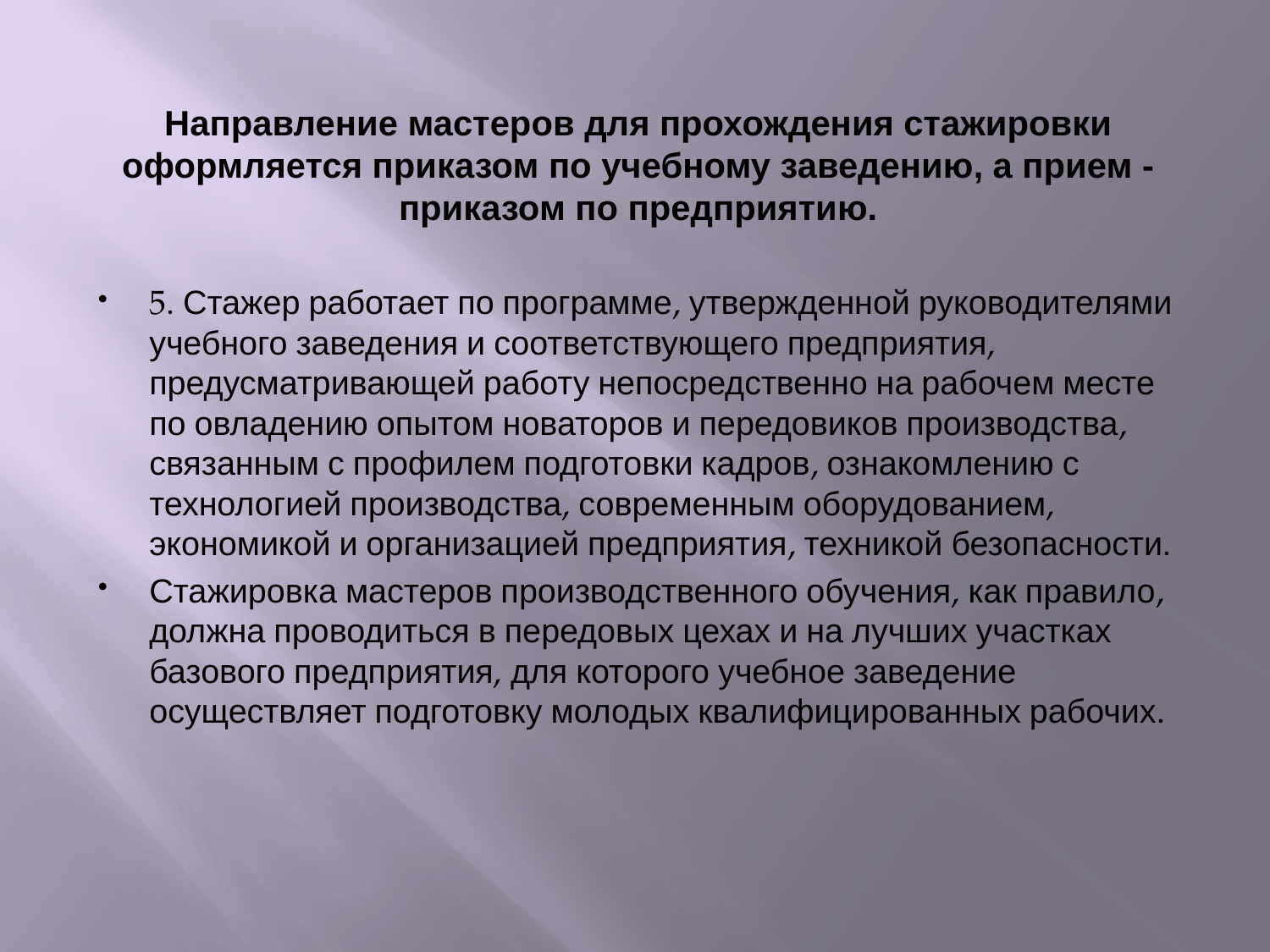

# Направление мастеров для прохождения стажировки оформляется приказом по учебному заведению, а прием - приказом по предприятию.
5. Стажер работает по программе, утвержденной руководителями учебного заведения и соответствующего предприятия, предусматривающей работу непосредственно на рабочем месте по овладению опытом новаторов и передовиков производства, связанным с профилем подготовки кадров, ознакомлению с технологией производства, современным оборудованием, экономикой и организацией предприятия, техникой безопасности.
Стажировка мастеров производственного обучения, как правило, должна проводиться в передовых цехах и на лучших участках базового предприятия, для которого учебное заведение осуществляет подготовку молодых квалифицированных рабочих.